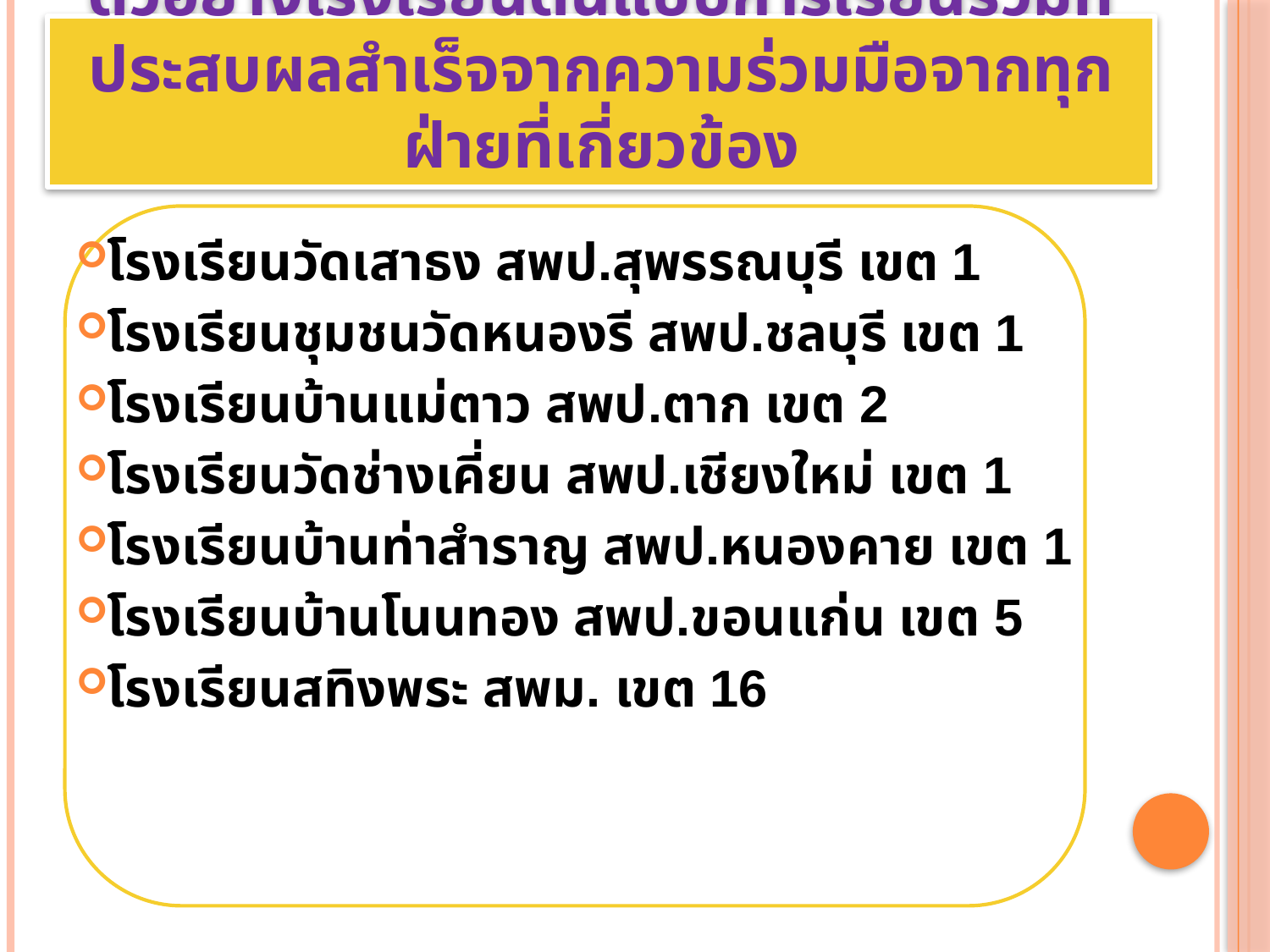

# ตัวอย่างโรงเรียนต้นแบบการเรียนรวมที่ประสบผลสำเร็จจากความร่วมมือจากทุกฝ่ายที่เกี่ยวข้อง

โรงเรียนวัดเสาธง สพป.สุพรรณบุรี เขต 1
โรงเรียนชุมชนวัดหนองรี สพป.ชลบุรี เขต 1
โรงเรียนบ้านแม่ตาว สพป.ตาก เขต 2
โรงเรียนวัดช่างเคี่ยน สพป.เชียงใหม่ เขต 1
โรงเรียนบ้านท่าสำราญ สพป.หนองคาย เขต 1
โรงเรียนบ้านโนนทอง สพป.ขอนแก่น เขต 5
โรงเรียนสทิงพระ สพม. เขต 16